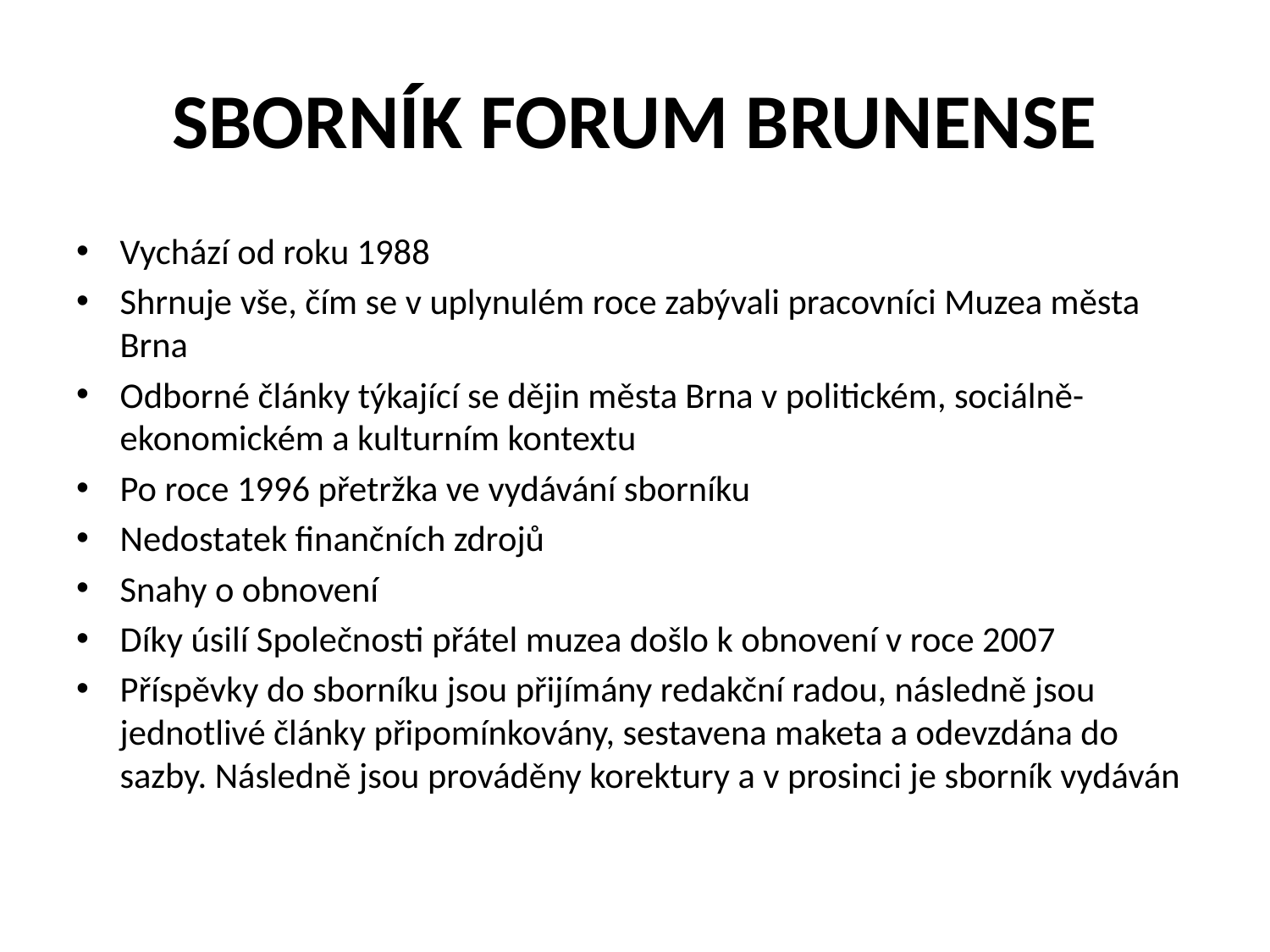

# SBORNÍK FORUM BRUNENSE
Vychází od roku 1988
Shrnuje vše, čím se v uplynulém roce zabývali pracovníci Muzea města Brna
Odborné články týkající se dějin města Brna v politickém, sociálně-ekonomickém a kulturním kontextu
Po roce 1996 přetržka ve vydávání sborníku
Nedostatek finančních zdrojů
Snahy o obnovení
Díky úsilí Společnosti přátel muzea došlo k obnovení v roce 2007
Příspěvky do sborníku jsou přijímány redakční radou, následně jsou jednotlivé články připomínkovány, sestavena maketa a odevzdána do sazby. Následně jsou prováděny korektury a v prosinci je sborník vydáván